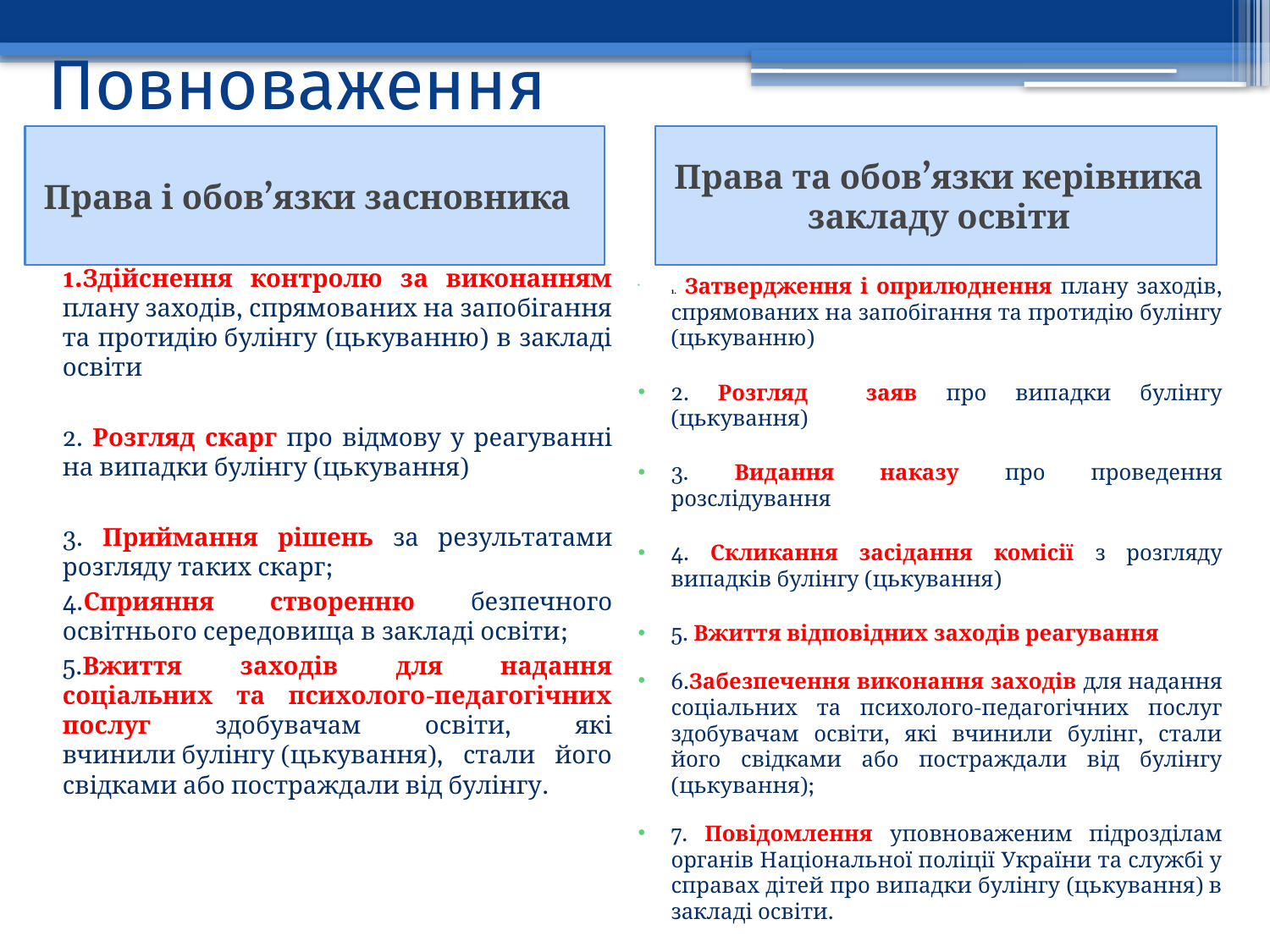

# Повноваження
Права і обов’язки засновника
Права та обов’язки керівника закладу освіти
1.Здійснення контролю за виконанням плану заходів, спрямованих на запобігання та протидію булінгу (цькуванню) в закладі освіти

2. Розгляд скарг про відмову у реагуванні на випадки булінгу (цькування)

3. Приймання рішень за результатами розгляду таких скарг;
4.Сприяння створенню безпечного освітнього середовища в закладі освіти;
5.Вжиття заходів для надання соціальних та психолого-педагогічних послуг здобувачам освіти, які вчинили булінгу (цькування), стали його свідками або постраждали від булінгу.
1. Затвердження і оприлюднення плану заходів, спрямованих на запобігання та протидію булінгу (цькуванню)

2. Розгляд  заяв про випадки булінгу (цькування)

3. Видання наказу про проведення розслідування

4. Скликання засідання комісії з розгляду випадків булінгу (цькування)

5. Вжиття відповідних заходів реагування

6.Забезпечення виконання заходів для надання соціальних та психолого-педагогічних послуг здобувачам освіти, які вчинили булінг, стали його свідками або постраждали від булінгу (цькування);

7. Повідомлення уповноваженим підрозділам органів Національної поліції України та службі у справах дітей про випадки булінгу (цькування) в закладі освіти.